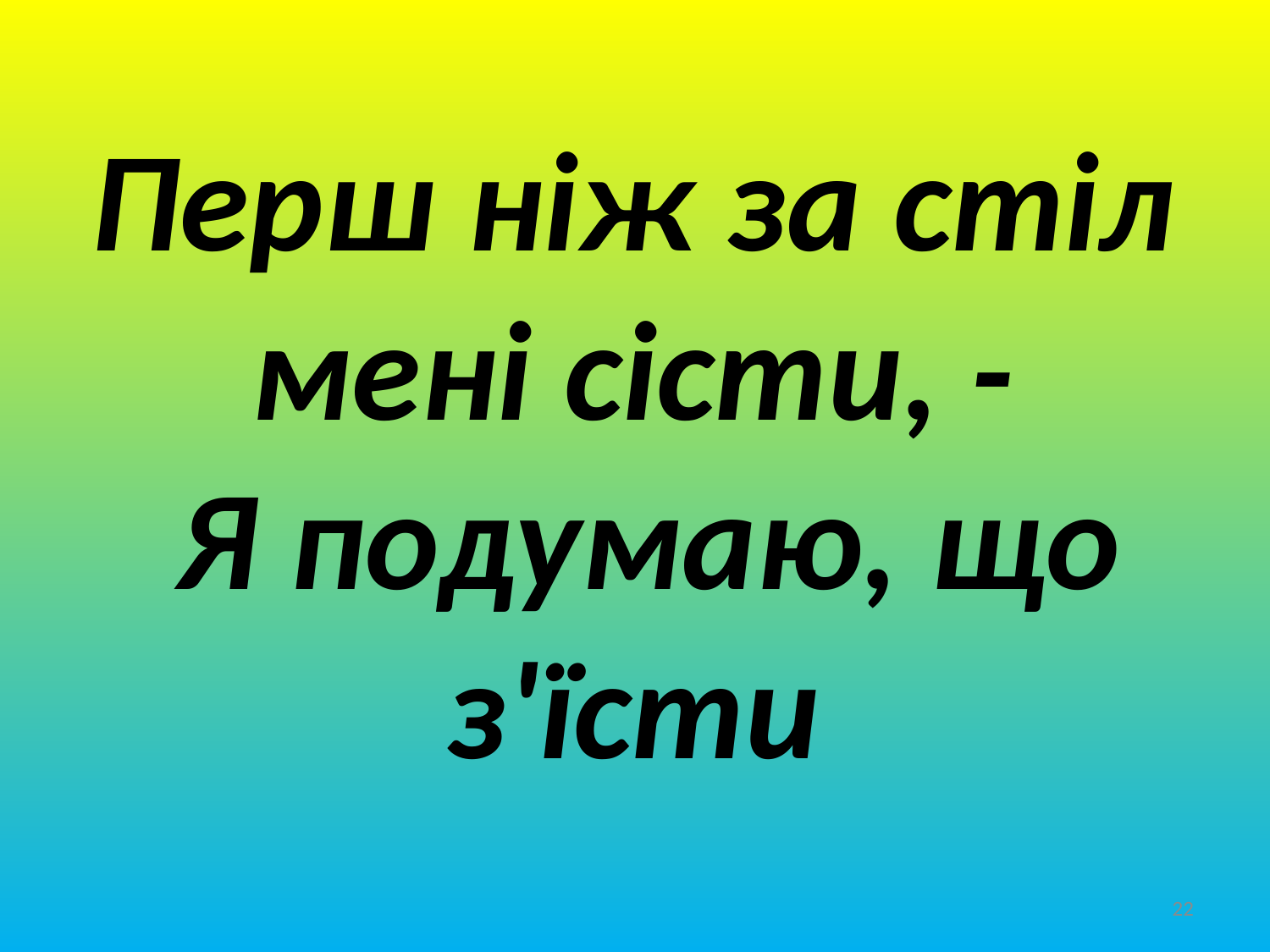

# Перш ніж за стіл мені сісти, - Я подумаю, що з'їсти

22